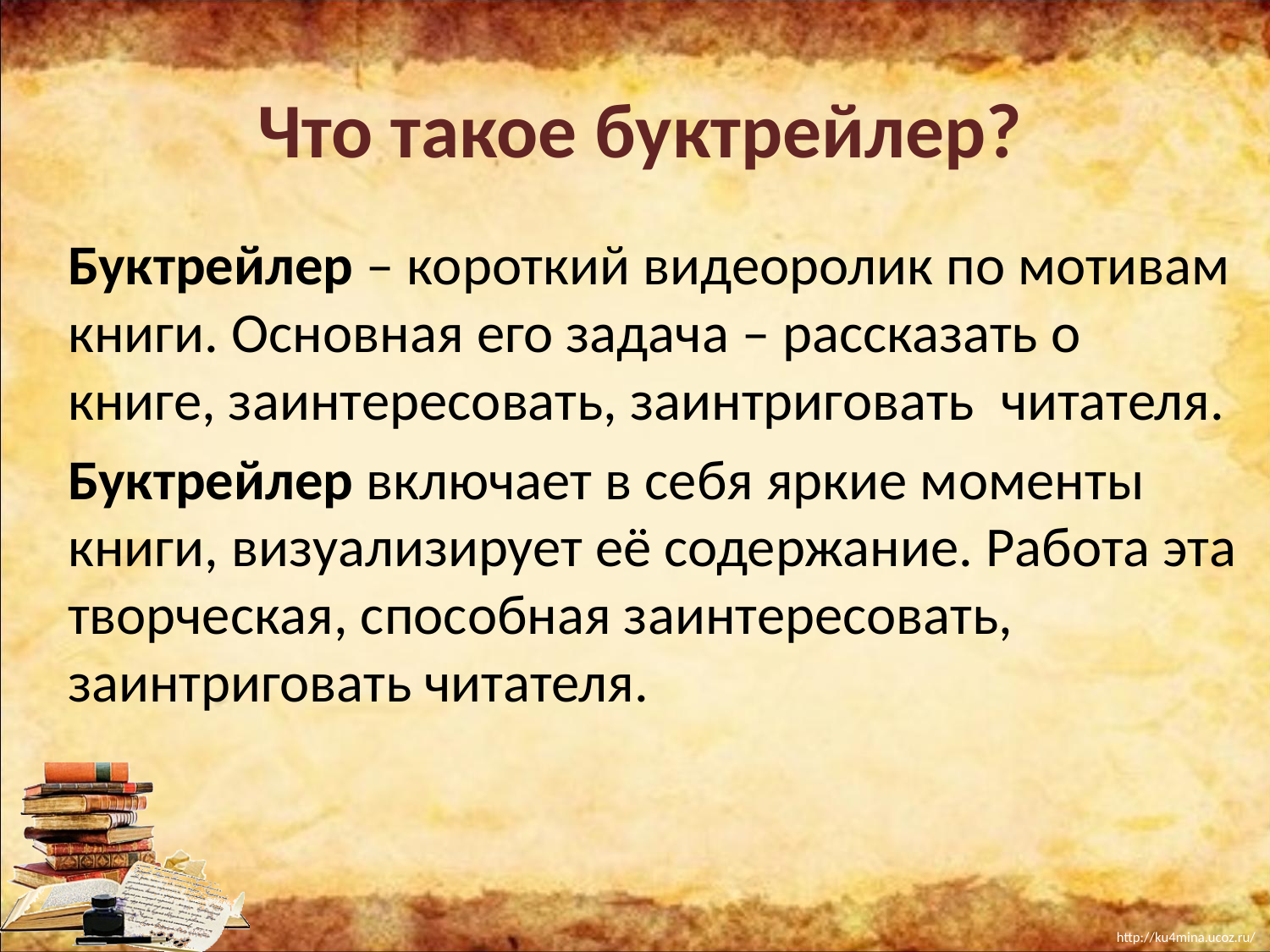

# Что такое буктрейлер?
Буктрейлер – короткий видеоролик по мотивам книги. Основная его задача – рассказать о книге, заинтересовать, заинтриговать  читателя.
Буктрейлер включает в себя яркие моменты книги, визуализирует её содержание. Работа эта творческая, способная заинтересовать, заинтриговать читателя.